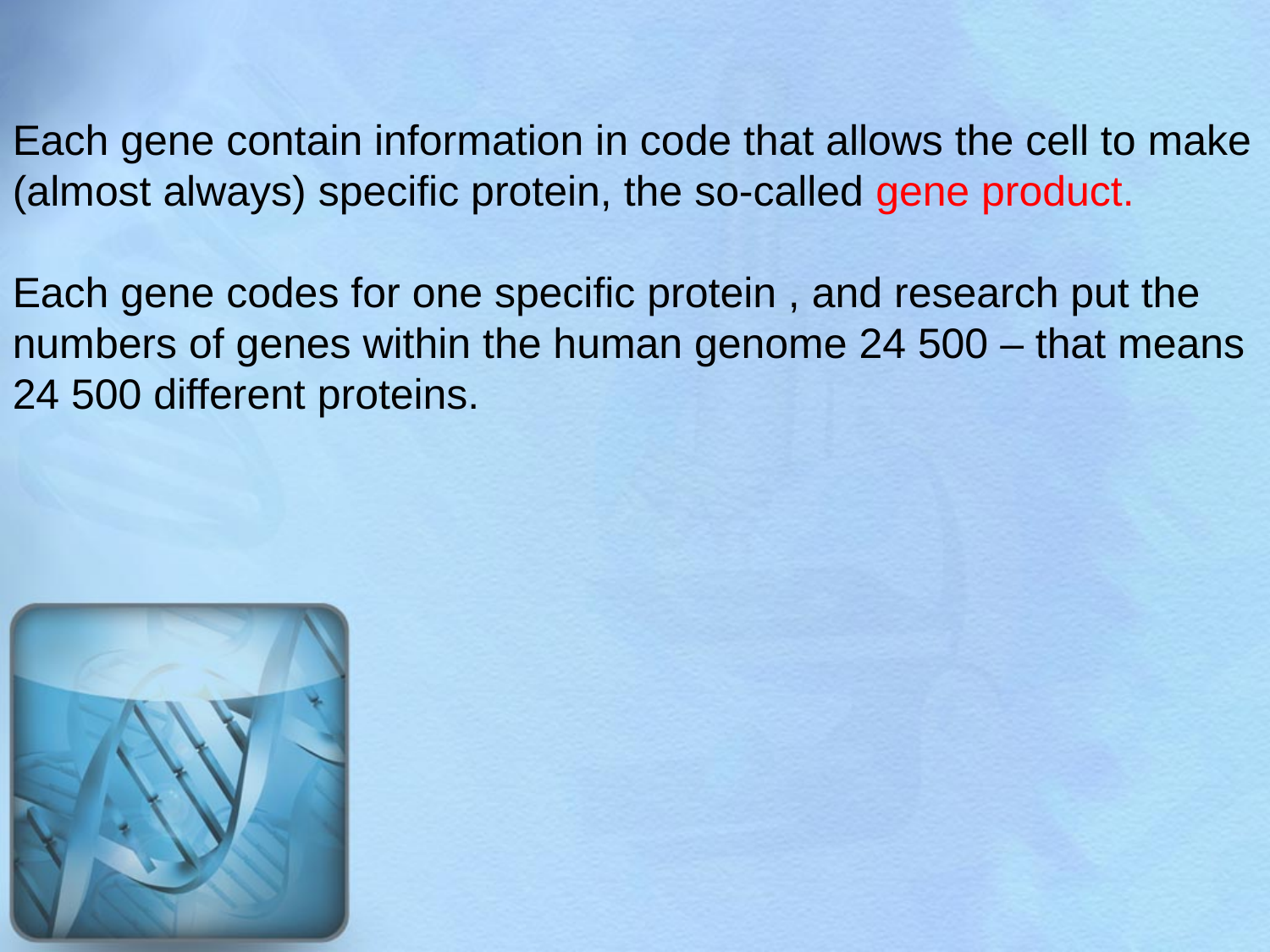

Each gene contain information in code that allows the cell to make (almost always) specific protein, the so-called gene product.

Each gene codes for one specific protein , and research put the numbers of genes within the human genome 24 500 – that means 24 500 different proteins.